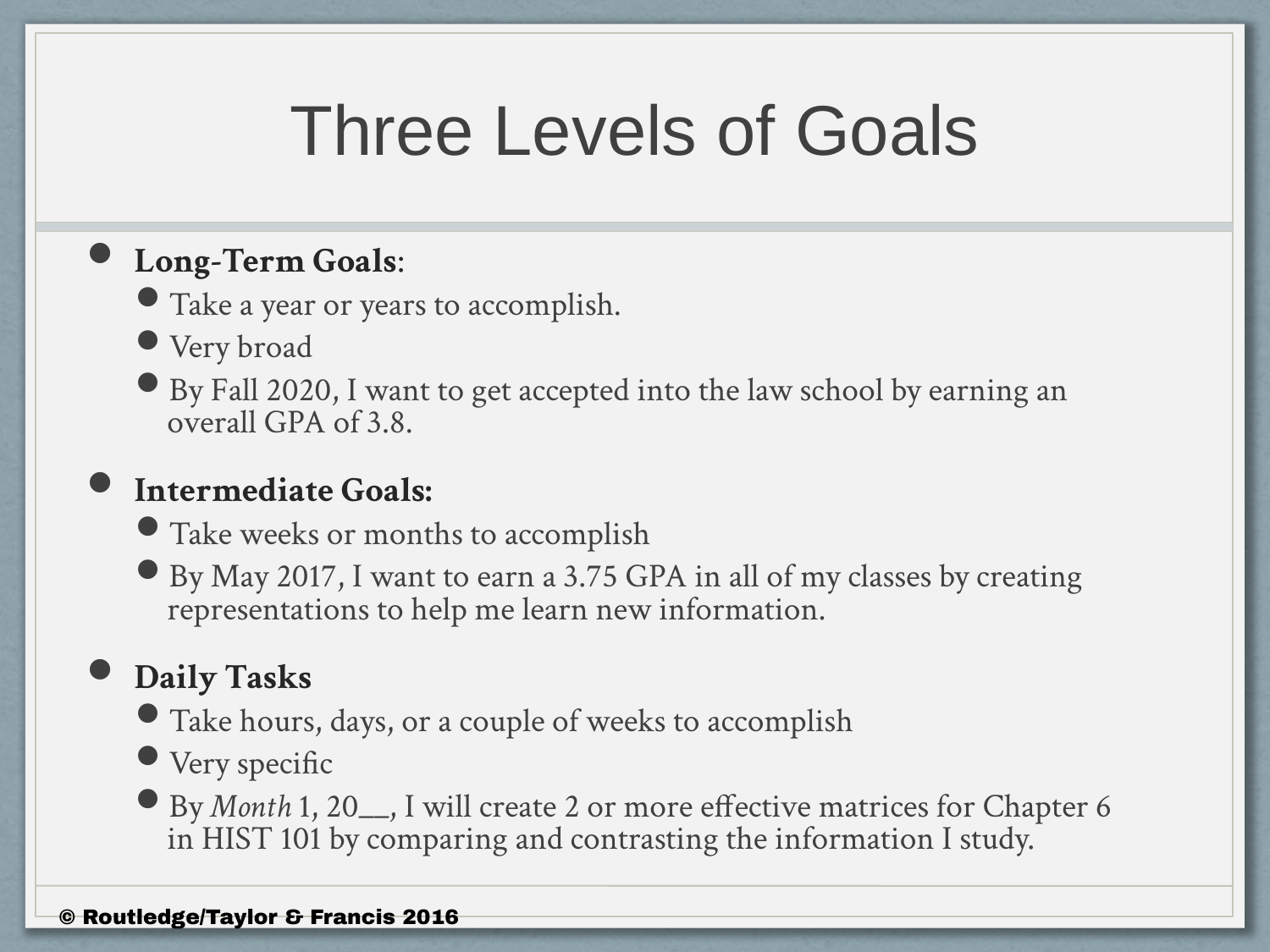

# Three Levels of Goals
Long-Term Goals:
Take a year or years to accomplish.
Very broad
By Fall 2020, I want to get accepted into the law school by earning an overall GPA of 3.8.
Intermediate Goals:
Take weeks or months to accomplish
By May 2017, I want to earn a 3.75 GPA in all of my classes by creating representations to help me learn new information.
Daily Tasks
Take hours, days, or a couple of weeks to accomplish
Very specific
By Month 1, 20__, I will create 2 or more effective matrices for Chapter 6 in HIST 101 by comparing and contrasting the information I study.

© Routledge/Taylor & Francis 2016